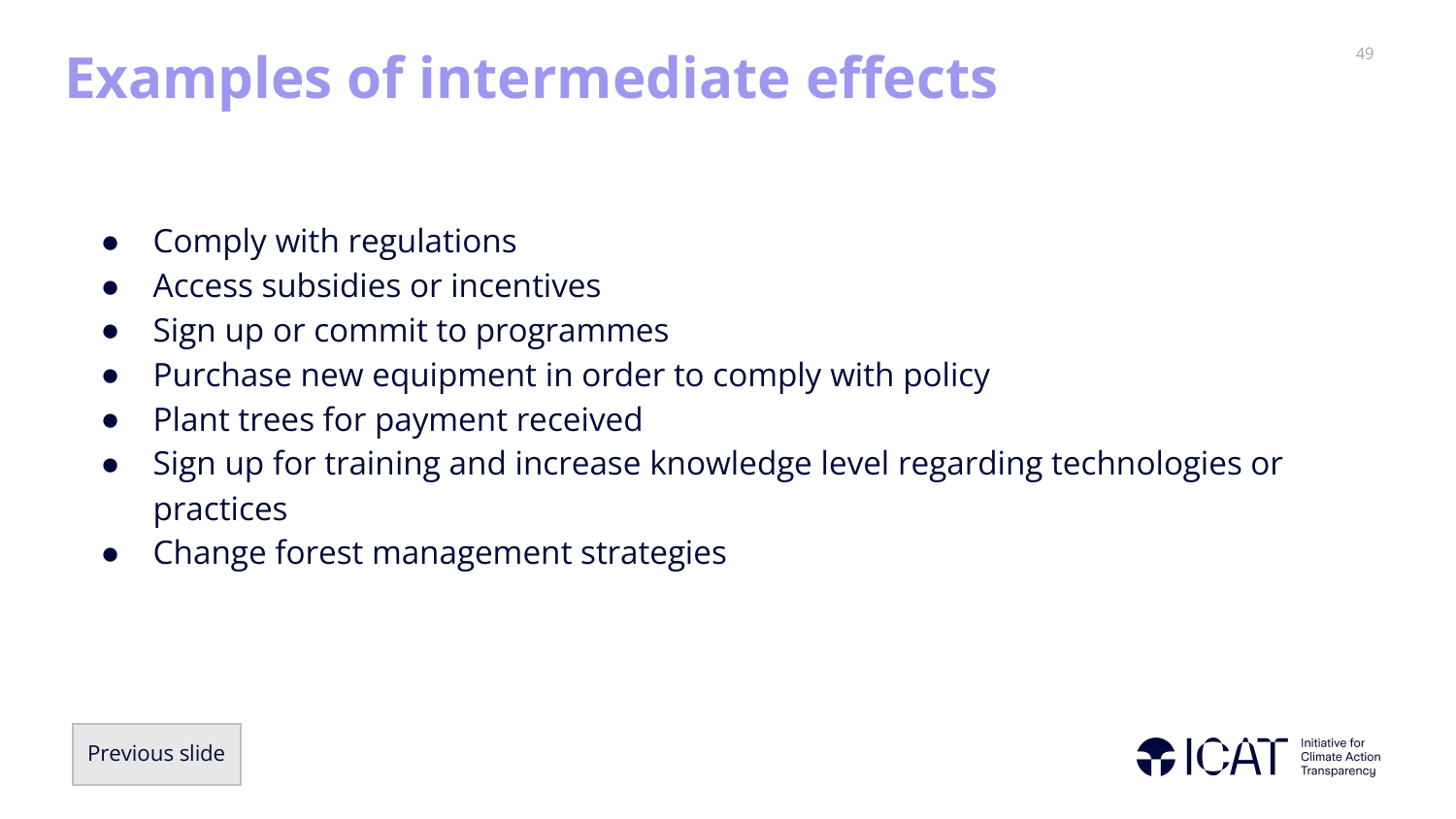

# Examples of intermediate effects
Comply with regulations
Access subsidies or incentives
Sign up or commit to programmes
Purchase new equipment in order to comply with policy
Plant trees for payment received
Sign up for training and increase knowledge level regarding technologies or practices
Change forest management strategies
Previous slide